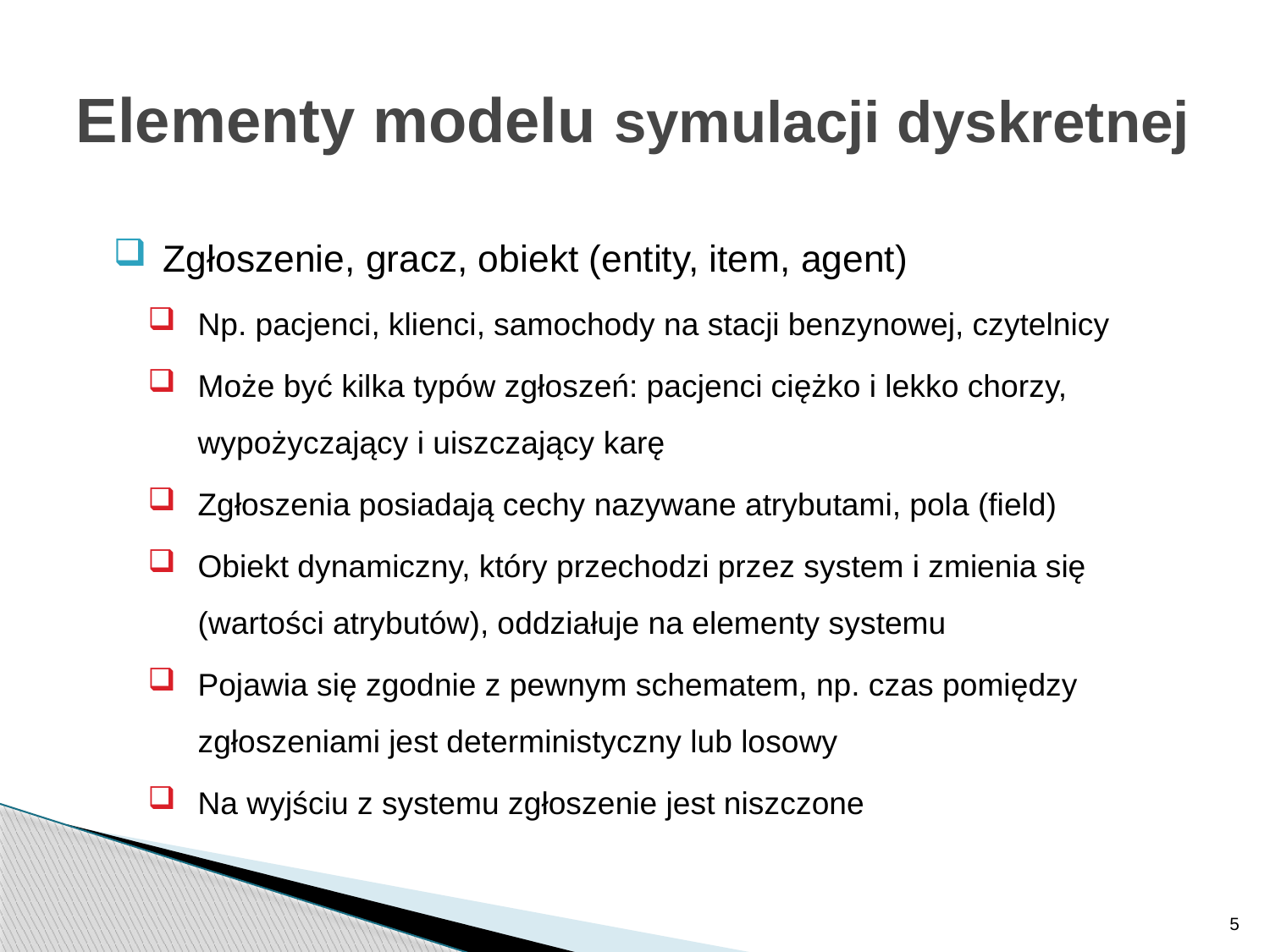

# Elementy modelu symulacji dyskretnej
Zgłoszenie, gracz, obiekt (entity, item, agent)
Np. pacjenci, klienci, samochody na stacji benzynowej, czytelnicy
Może być kilka typów zgłoszeń: pacjenci ciężko i lekko chorzy, wypożyczający i uiszczający karę
Zgłoszenia posiadają cechy nazywane atrybutami, pola (field)
Obiekt dynamiczny, który przechodzi przez system i zmienia się (wartości atrybutów), oddziałuje na elementy systemu
Pojawia się zgodnie z pewnym schematem, np. czas pomiędzy zgłoszeniami jest deterministyczny lub losowy
Na wyjściu z systemu zgłoszenie jest niszczone

5